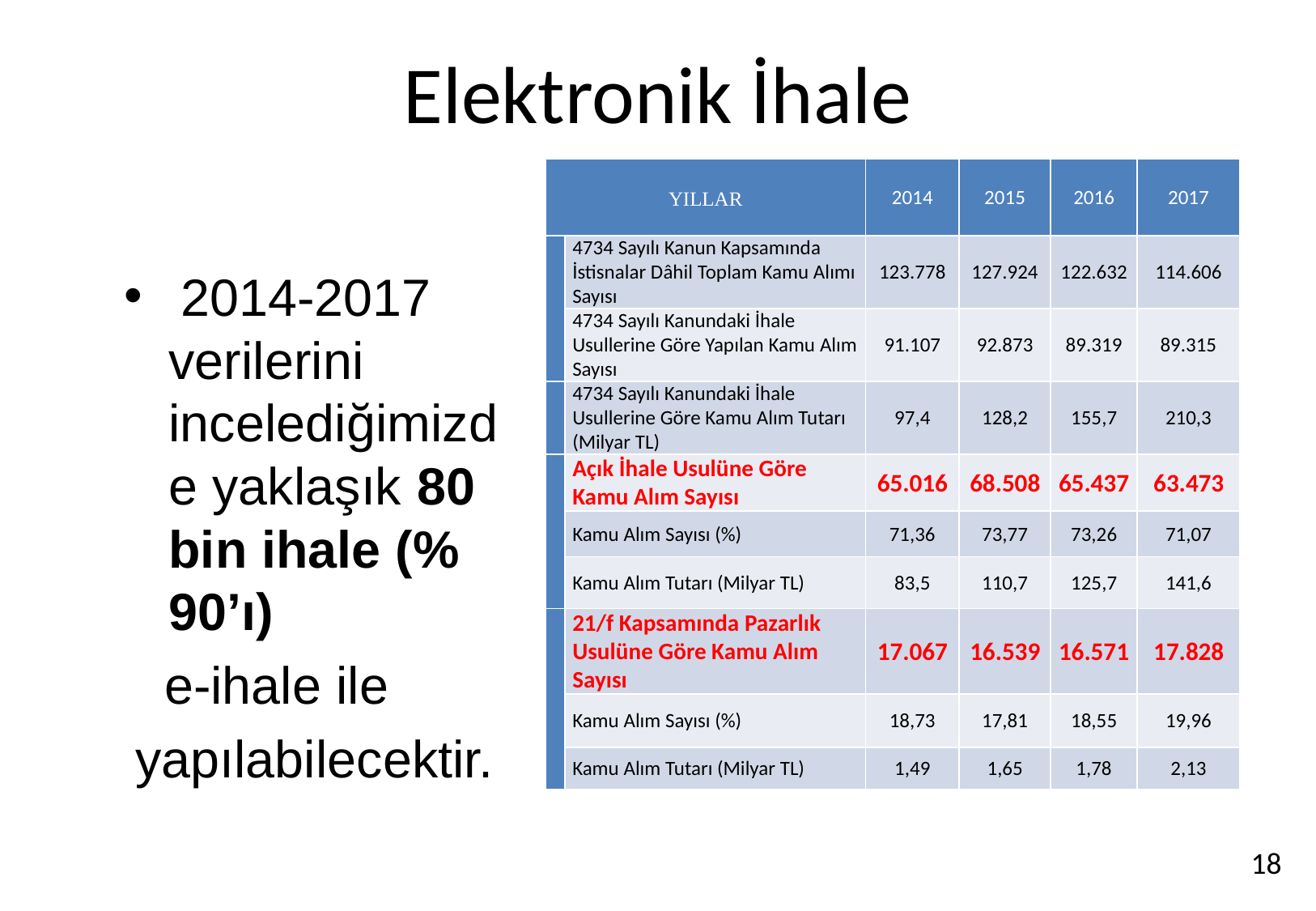

# Elektronik İhale
| YILLAR |  | 2014 | 2015 | 2016 | 2017 |
| --- | --- | --- | --- | --- | --- |
|  | 4734 Sayılı Kanun Kapsamında İstisnalar Dâhil Toplam Kamu Alımı Sayısı | 123.778 | 127.924 | 122.632 | 114.606 |
|  | 4734 Sayılı Kanundaki İhale Usullerine Göre Yapılan Kamu Alım Sayısı | 91.107 | 92.873 | 89.319 | 89.315 |
|  | 4734 Sayılı Kanundaki İhale Usullerine Göre Kamu Alım Tutarı (Milyar TL) | 97,4 | 128,2 | 155,7 | 210,3 |
|  | Açık İhale Usulüne Göre Kamu Alım Sayısı | 65.016 | 68.508 | 65.437 | 63.473 |
|  | Kamu Alım Sayısı (%) | 71,36 | 73,77 | 73,26 | 71,07 |
|  | Kamu Alım Tutarı (Milyar TL) | 83,5 | 110,7 | 125,7 | 141,6 |
|  | 21/f Kapsamında Pazarlık Usulüne Göre Kamu Alım Sayısı | 17.067 | 16.539 | 16.571 | 17.828 |
|  | Kamu Alım Sayısı (%) | 18,73 | 17,81 | 18,55 | 19,96 |
|  | Kamu Alım Tutarı (Milyar TL) | 1,49 | 1,65 | 1,78 | 2,13 |
 2014-2017 verilerini incelediğimizde yaklaşık 80 bin ihale (% 90’ı)
  e-ihale ile
yapılabilecektir.
18